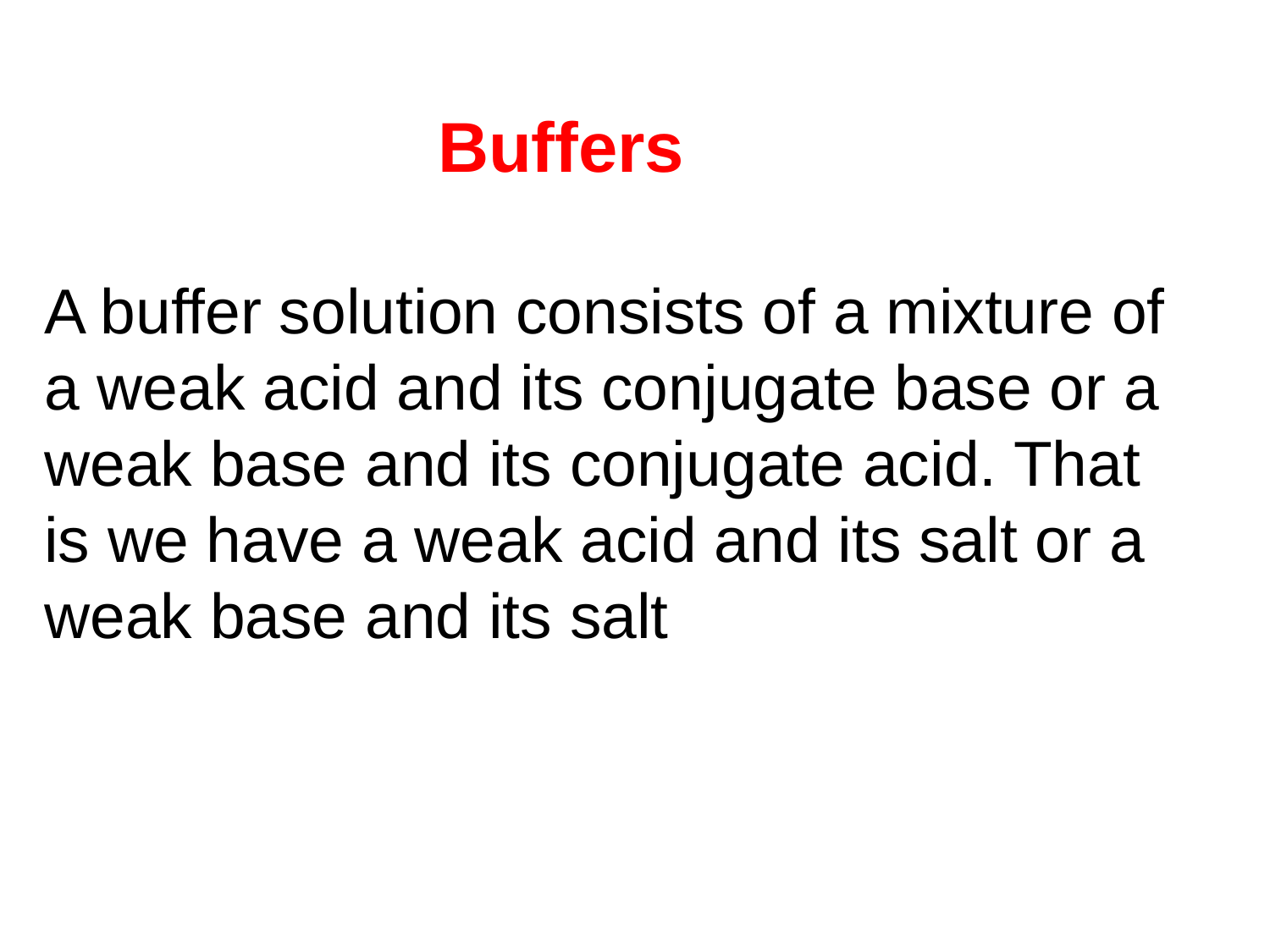

Buffers
A buffer solution consists of a mixture of a weak acid and its conjugate base or a weak base and its conjugate acid. That is we have a weak acid and its salt or a weak base and its salt